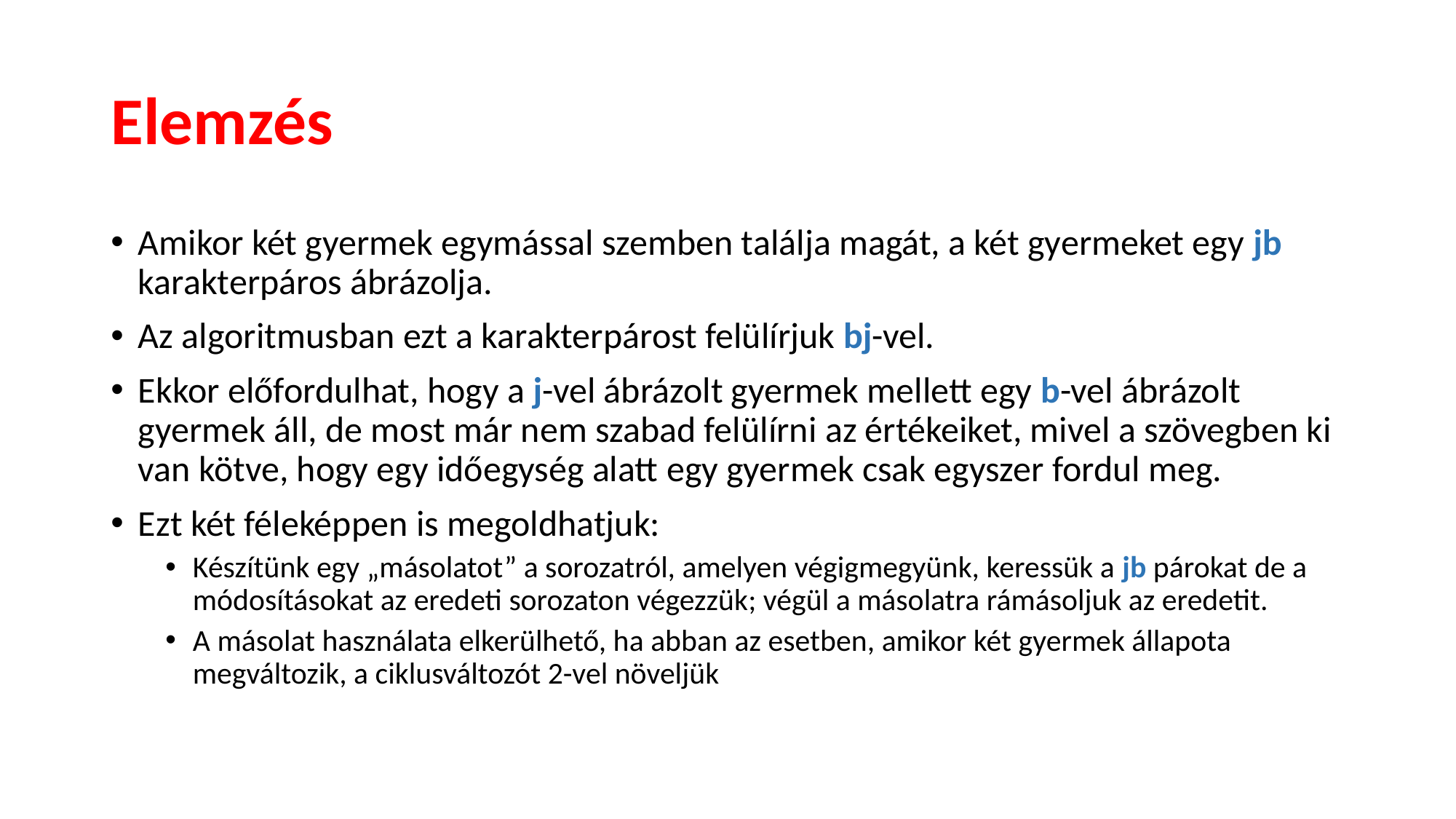

# Elemzés
Amikor két gyermek egymással szemben találja magát, a két gyermeket egy jb karakterpáros ábrázolja.
Az algoritmusban ezt a karakterpárost felülírjuk bj-vel.
Ekkor előfordulhat, hogy a j-vel ábrázolt gyermek mellett egy b-vel ábrázolt gyermek áll, de most már nem szabad felülírni az értékeiket, mivel a szövegben ki van kötve, hogy egy időegység alatt egy gyermek csak egyszer fordul meg.
Ezt két féleképpen is megoldhatjuk:
Készítünk egy „másolatot” a sorozatról, amelyen végigmegyünk, keressük a jb párokat de a módosításokat az eredeti sorozaton végezzük; végül a másolatra rámásoljuk az eredetit.
A másolat használata elkerülhető, ha abban az esetben, amikor két gyermek állapota megváltozik, a ciklusváltozót 2-vel növeljük